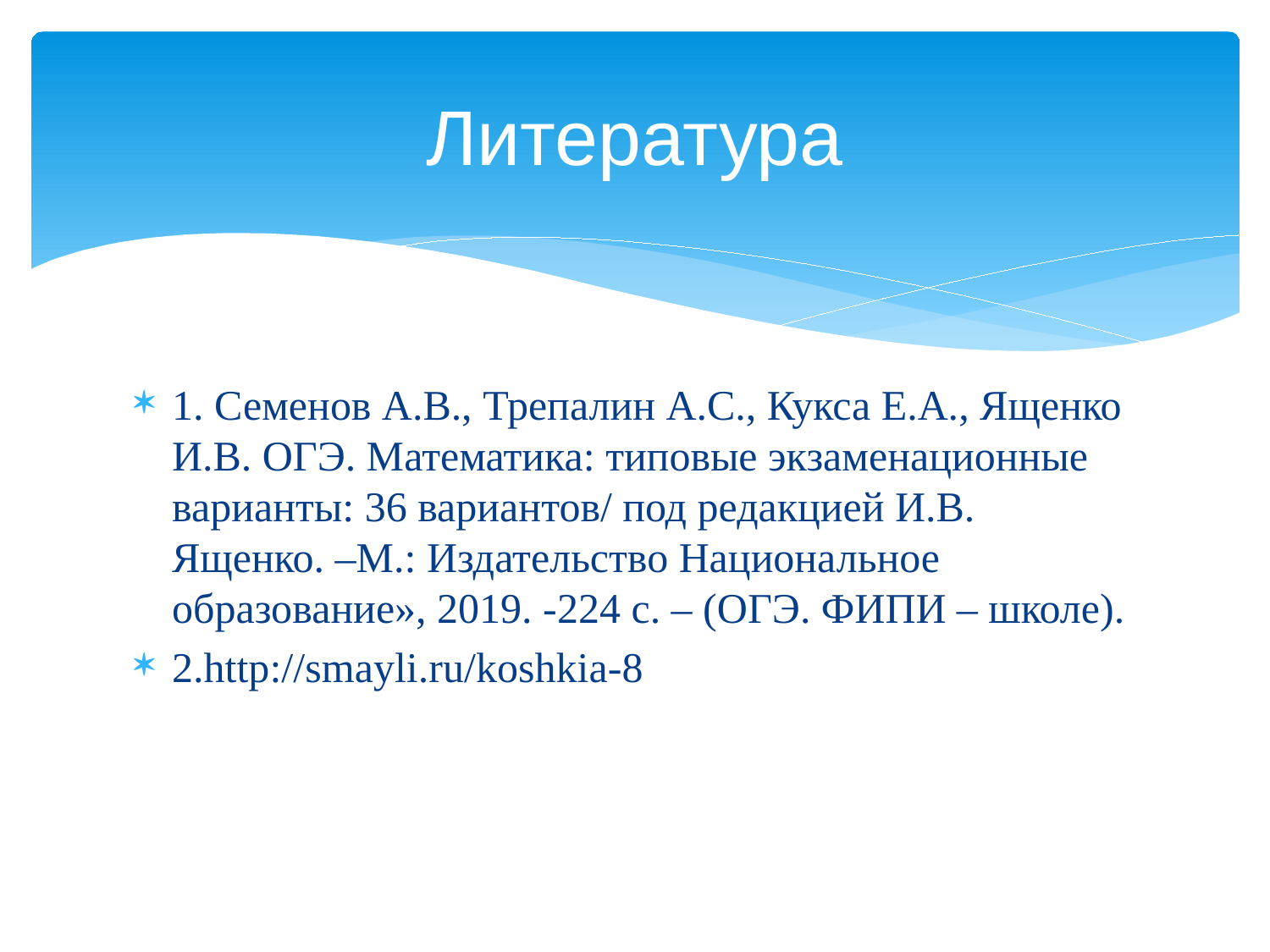

# Литература
1. Семенов А.В., Трепалин А.С., Кукса Е.А., Ященко И.В. ОГЭ. Математика: типовые экзаменационные варианты: 36 вариантов/ под редакцией И.В. Ященко. –М.: Издательство Национальное образование», 2019. -224 с. – (ОГЭ. ФИПИ – школе).
2.http://smayli.ru/koshkia-8